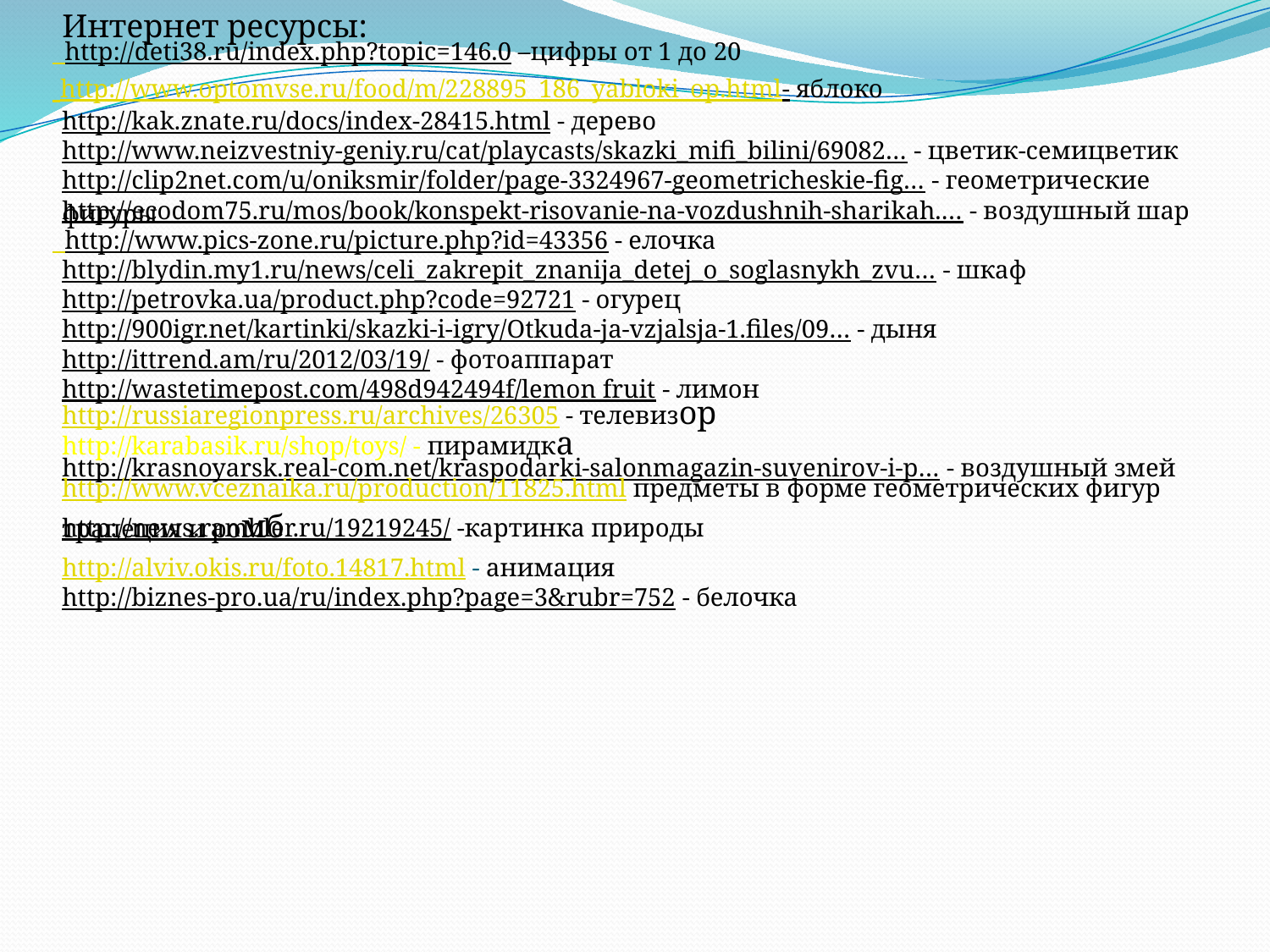

Интернет ресурсы:
  http://deti38.ru/index.php?topic=146.0 –цифры от 1 до 20
 http://www.optomvse.ru/food/m/228895_186_yabloki_op.html- яблоко
http://kak.znate.ru/docs/index-28415.html - дерево
http://www.neizvestniy-geniy.ru/cat/playcasts/skazki_mifi_bilini/69082… - цветик-семицветик
http://clip2net.com/u/oniksmir/folder/page-3324967-geometricheskie-fig… - геометрические фигуры
http://ecodom75.ru/mos/book/konspekt-risovanie-na-vozdushnih-sharikah.… - воздушный шар
  http://www.pics-zone.ru/picture.php?id=43356 - елочка
http://blydin.my1.ru/news/celi_zakrepit_znanija_detej_o_soglasnykh_zvu… - шкаф
http://petrovka.ua/product.php?code=92721 - огурец
http://900igr.net/kartinki/skazki-i-igry/Otkuda-ja-vzjalsja-1.files/09… - дыня
http://ittrend.am/ru/2012/03/19/ - фотоаппарат
http://wastetimepost.com/498d942494f/lemon fruit - лимон
http://russiaregionpress.ru/archives/26305 - телевизор
http://karabasik.ru/shop/toys/ - пирамидка
http://krasnoyarsk.real-com.net/kraspodarki-salonmagazin-suvenirov-i-p… - воздушный змей
http://www.vceznaika.ru/production/11825.html предметы в форме геометрических фигур трапеция и ромб
http://news.rambler.ru/19219245/ -картинка природы
http://alviv.okis.ru/foto.14817.html - анимация
http://biznes-pro.ua/ru/index.php?page=3&rubr=752 - белочка